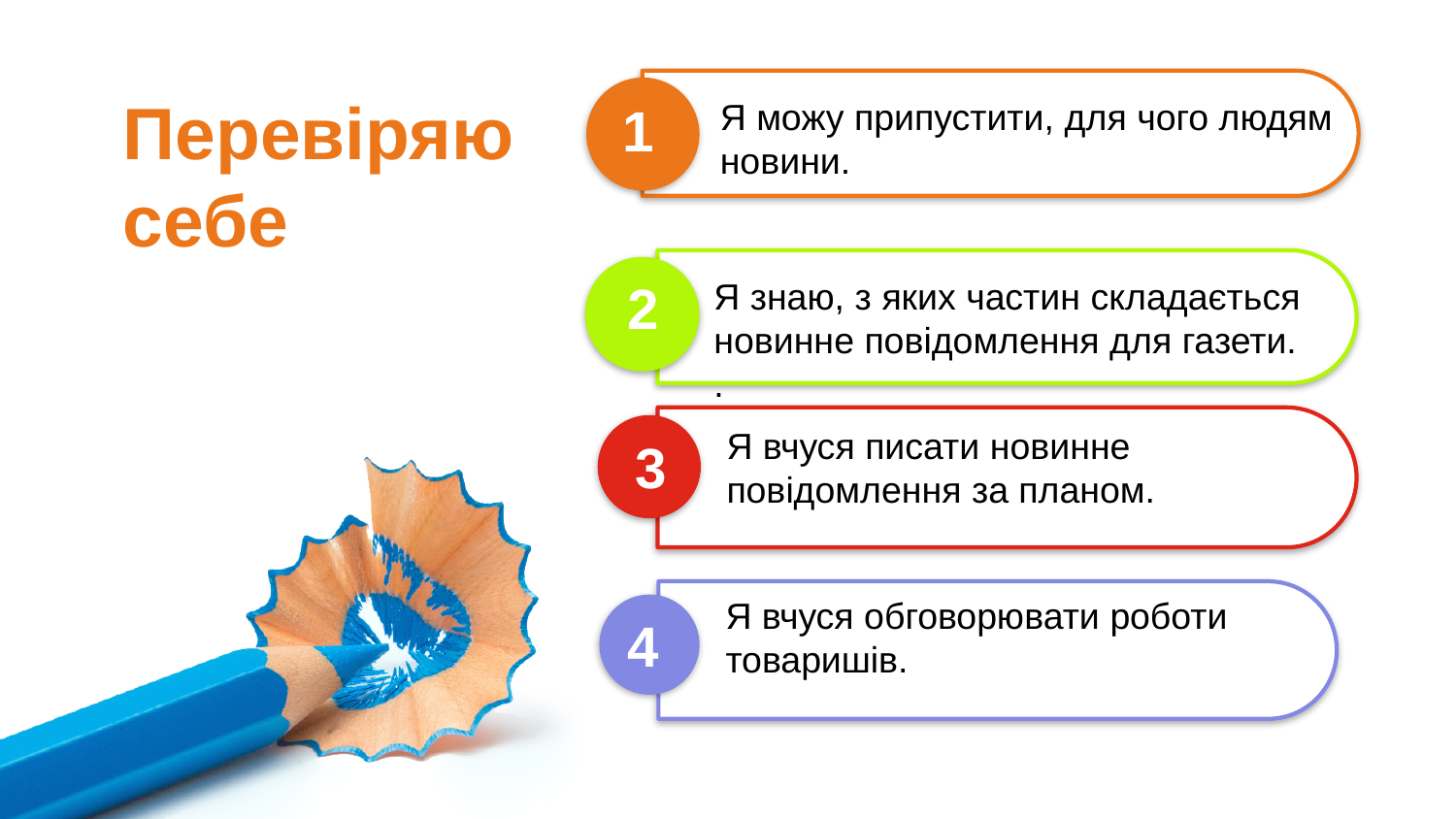

Перевіряю себе

Я можу припустити, для чого людям новини.
1

2
Я знаю, з яких частин складається
новинне повідомлення для газети.
.

Я вчуся писати новинне
повідомлення за планом.
3
Я вчуся обговорювати роботи
товаришів.

4